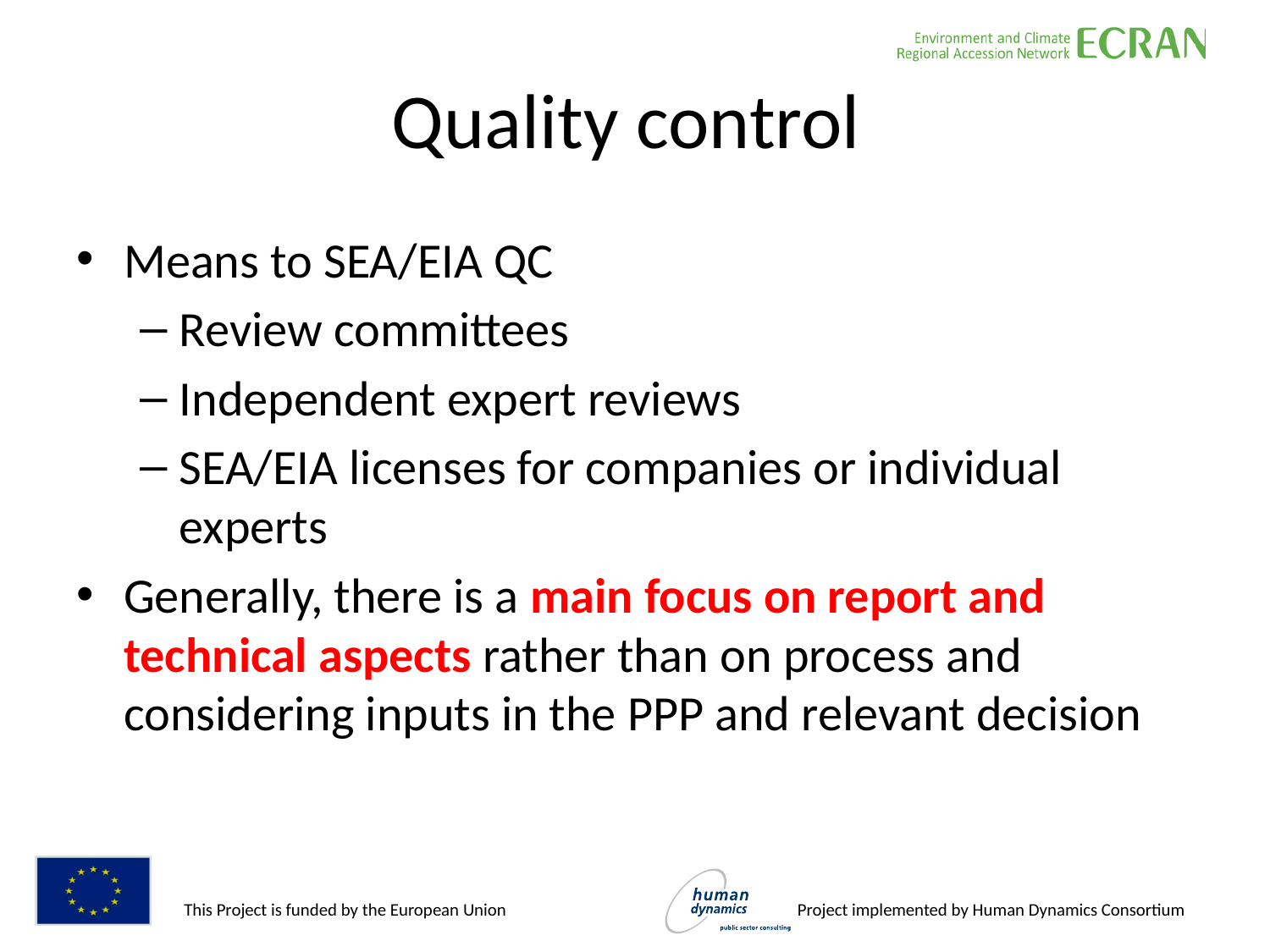

# Quality control
Means to SEA/EIA QC
Review committees
Independent expert reviews
SEA/EIA licenses for companies or individual experts
Generally, there is a main focus on report and technical aspects rather than on process and considering inputs in the PPP and relevant decision